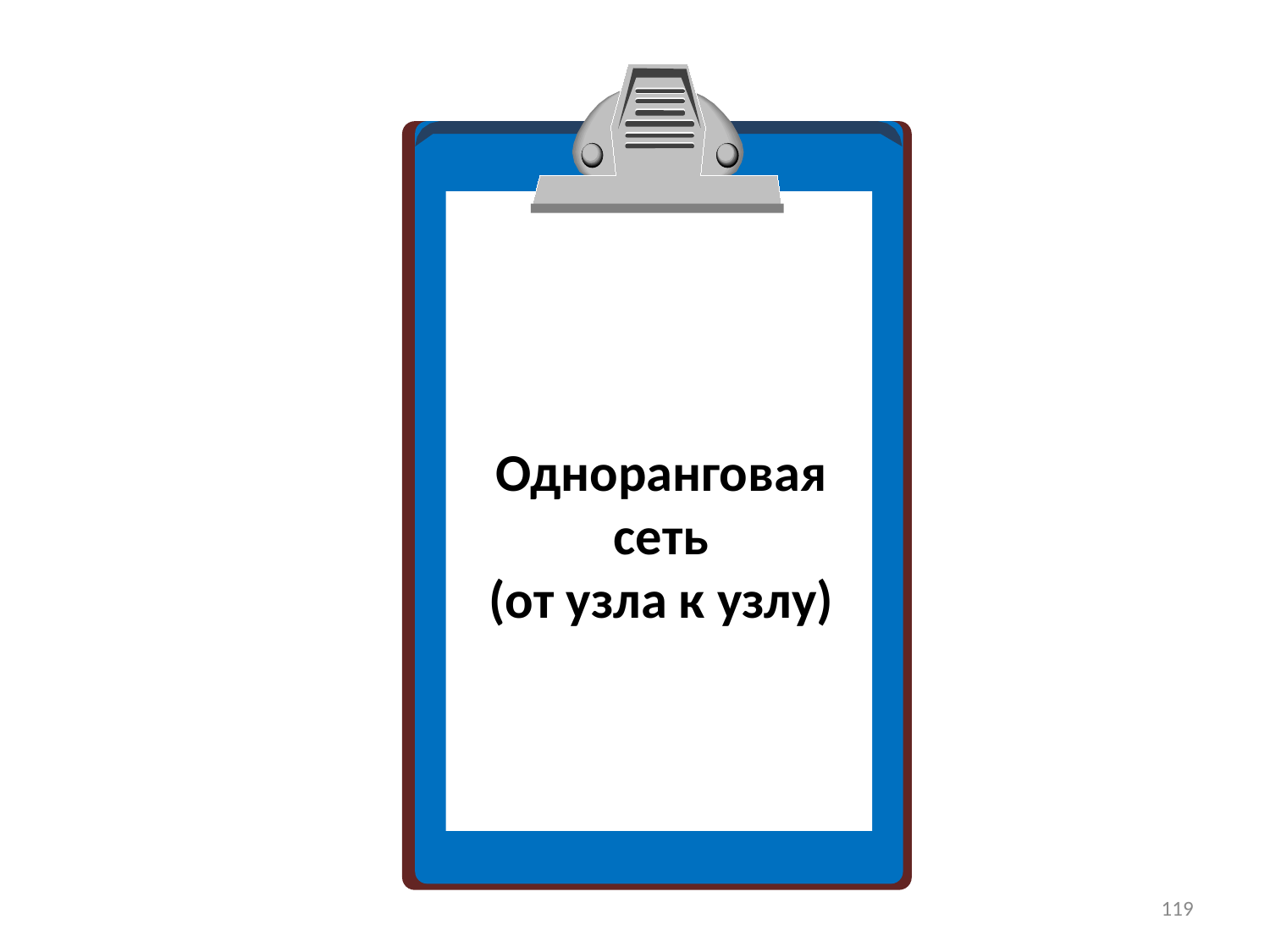

Одноранговая сеть
(от узла к узлу)
119